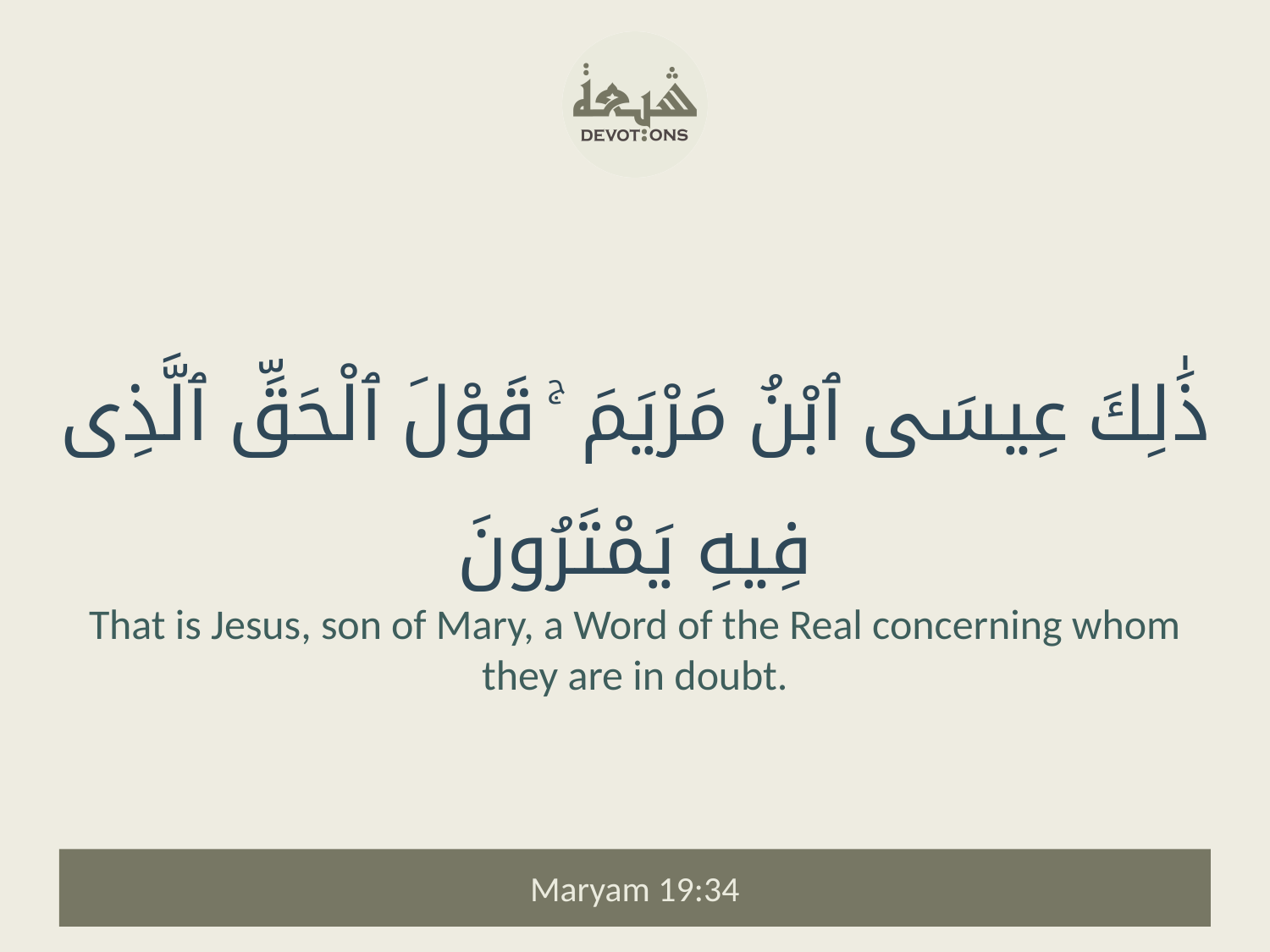

ذَٰلِكَ عِيسَى ٱبْنُ مَرْيَمَ ۚ قَوْلَ ٱلْحَقِّ ٱلَّذِى فِيهِ يَمْتَرُونَ
That is Jesus, son of Mary, a Word of the Real concerning whom they are in doubt.
Maryam 19:34